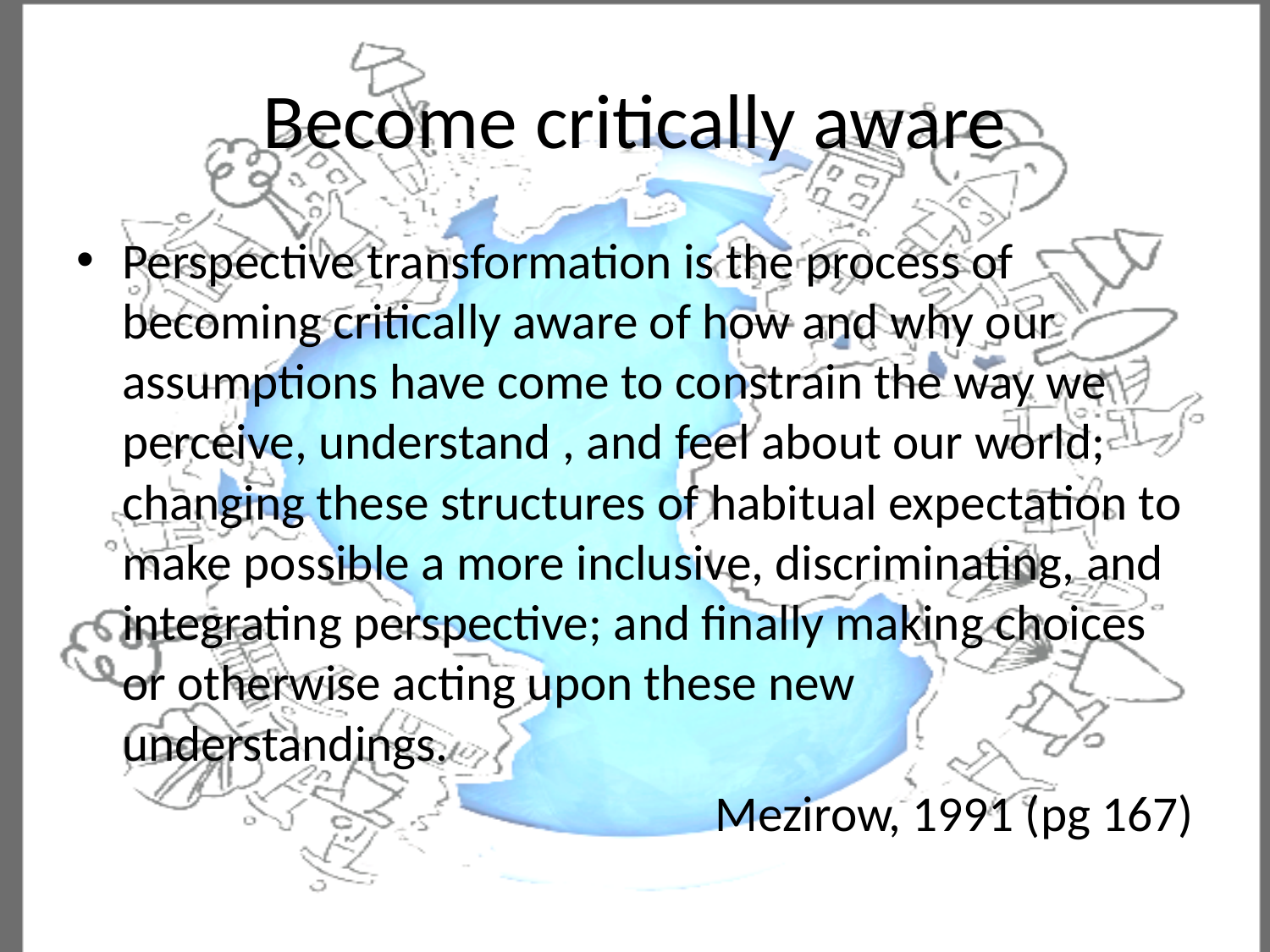

# Become critically aware
Perspective transformation is the process of becoming critically aware of how and why our assumptions have come to constrain the way we perceive, understand , and feel about our world;  changing these structures of habitual expectation to make possible a more inclusive, discriminating, and integrating perspective; and finally making choices or otherwise acting upon these new understandings.
Mezirow, 1991 (pg 167)